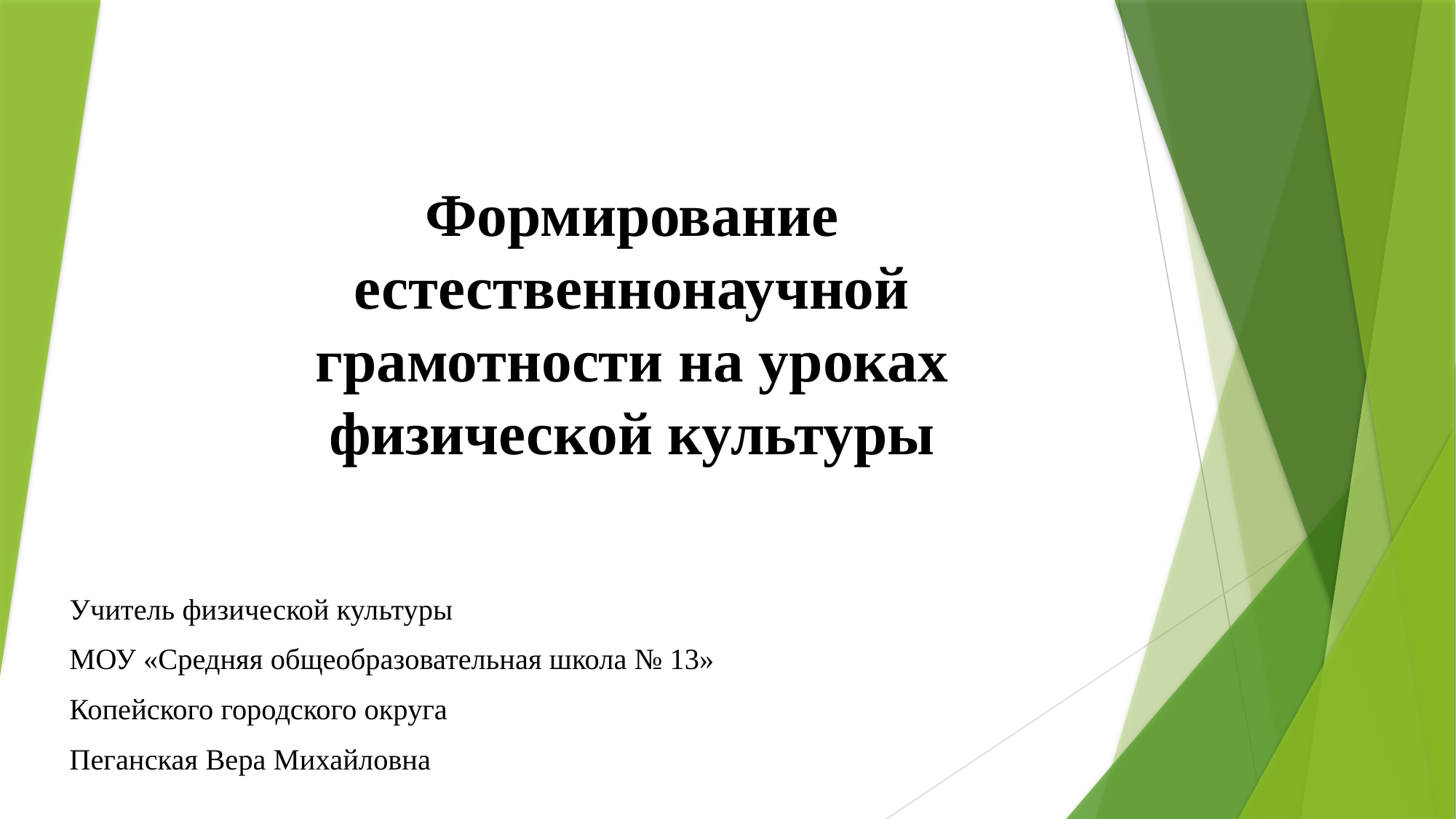

# Формирование естественнонаучной грамотности на уроках физической культуры
Учитель физической культуры
МОУ «Средняя общеобразовательная школа № 13»
Копейского городского округа
Пеганская Вера Михайловна